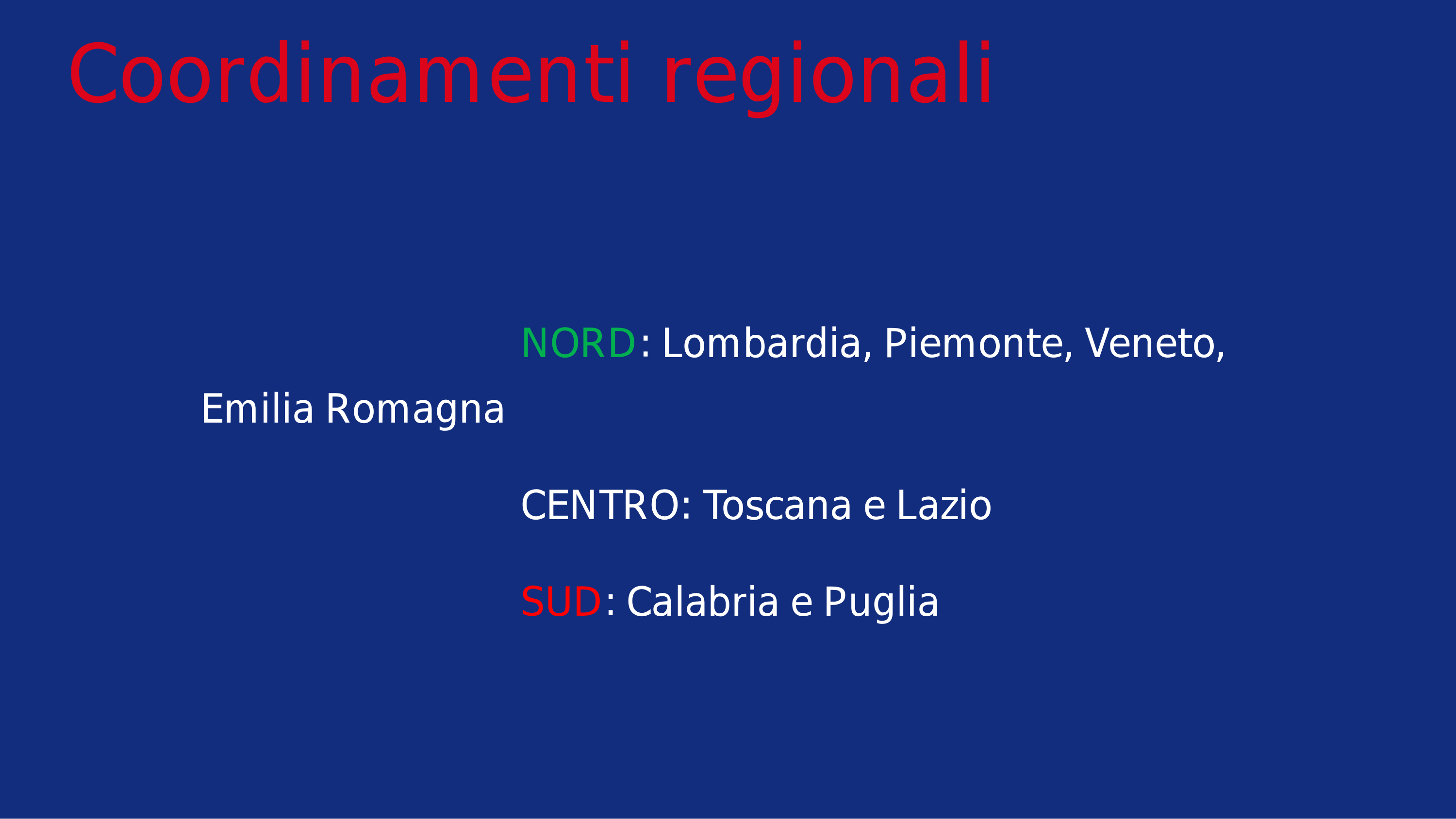

# Coordinamenti regionali

NORD: Lombardia, Piemonte, Veneto, Emilia Romagna
CENTRO: Toscana e Lazio
SUD: Calabria e Puglia